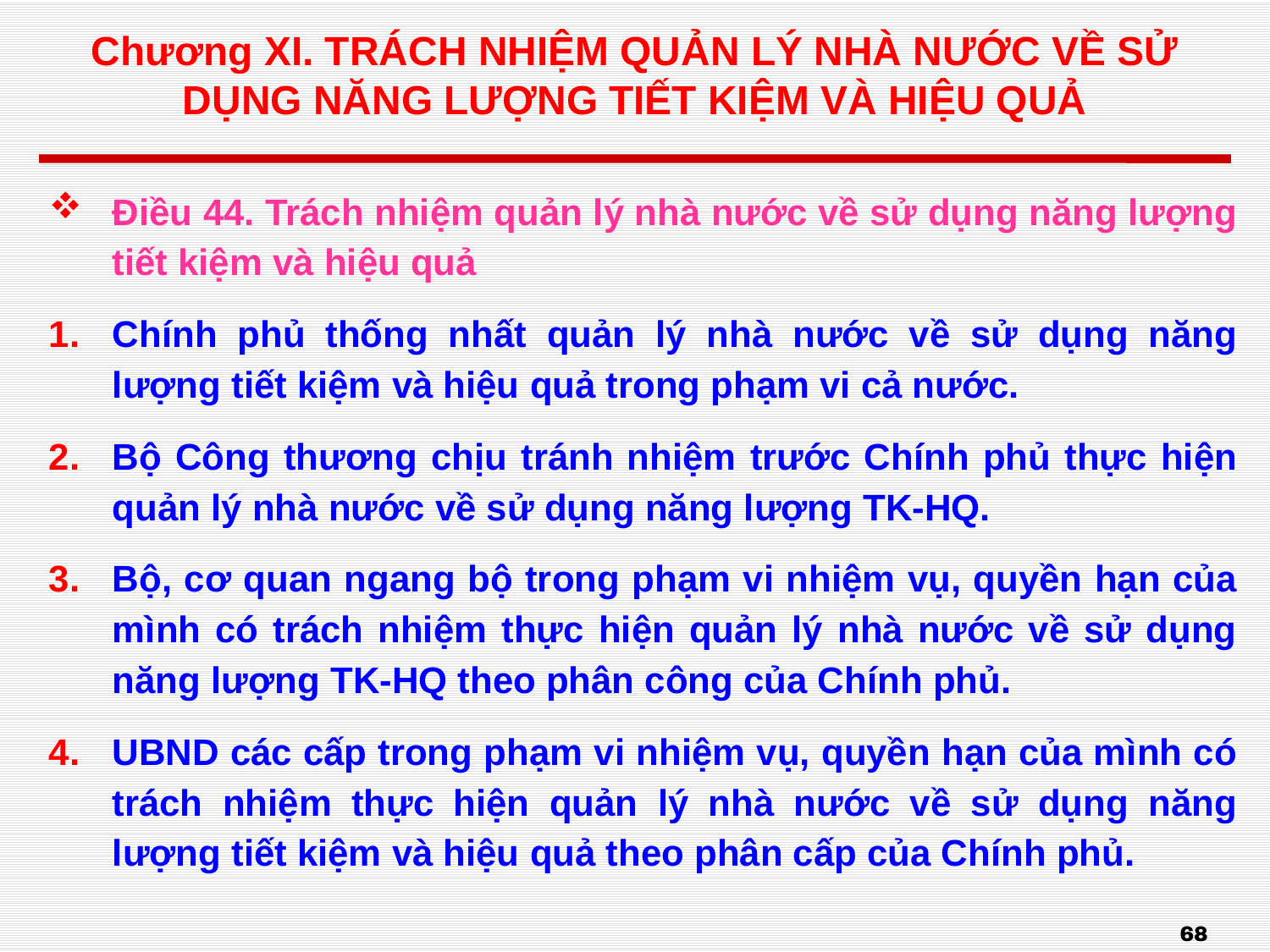

# Chương XI. TRÁCH NHIỆM QUẢN LÝ NHÀ NƯỚC VỀ SỬ DỤNG NĂNG LƯỢNG TIẾT KIỆM VÀ HIỆU QUẢ
Điều 44. Trách nhiệm quản lý nhà nước về sử dụng năng lượng tiết kiệm và hiệu quả
Chính phủ thống nhất quản lý nhà nước về sử dụng năng lượng tiết kiệm và hiệu quả trong phạm vi cả nước.
Bộ Công thương chịu tránh nhiệm trước Chính phủ thực hiện quản lý nhà nước về sử dụng năng lượng TK-HQ.
Bộ, cơ quan ngang bộ trong phạm vi nhiệm vụ, quyền hạn của mình có trách nhiệm thực hiện quản lý nhà nước về sử dụng năng lượng TK-HQ theo phân công của Chính phủ.
UBND các cấp trong phạm vi nhiệm vụ, quyền hạn của mình có trách nhiệm thực hiện quản lý nhà nước về sử dụng năng lượng tiết kiệm và hiệu quả theo phân cấp của Chính phủ.